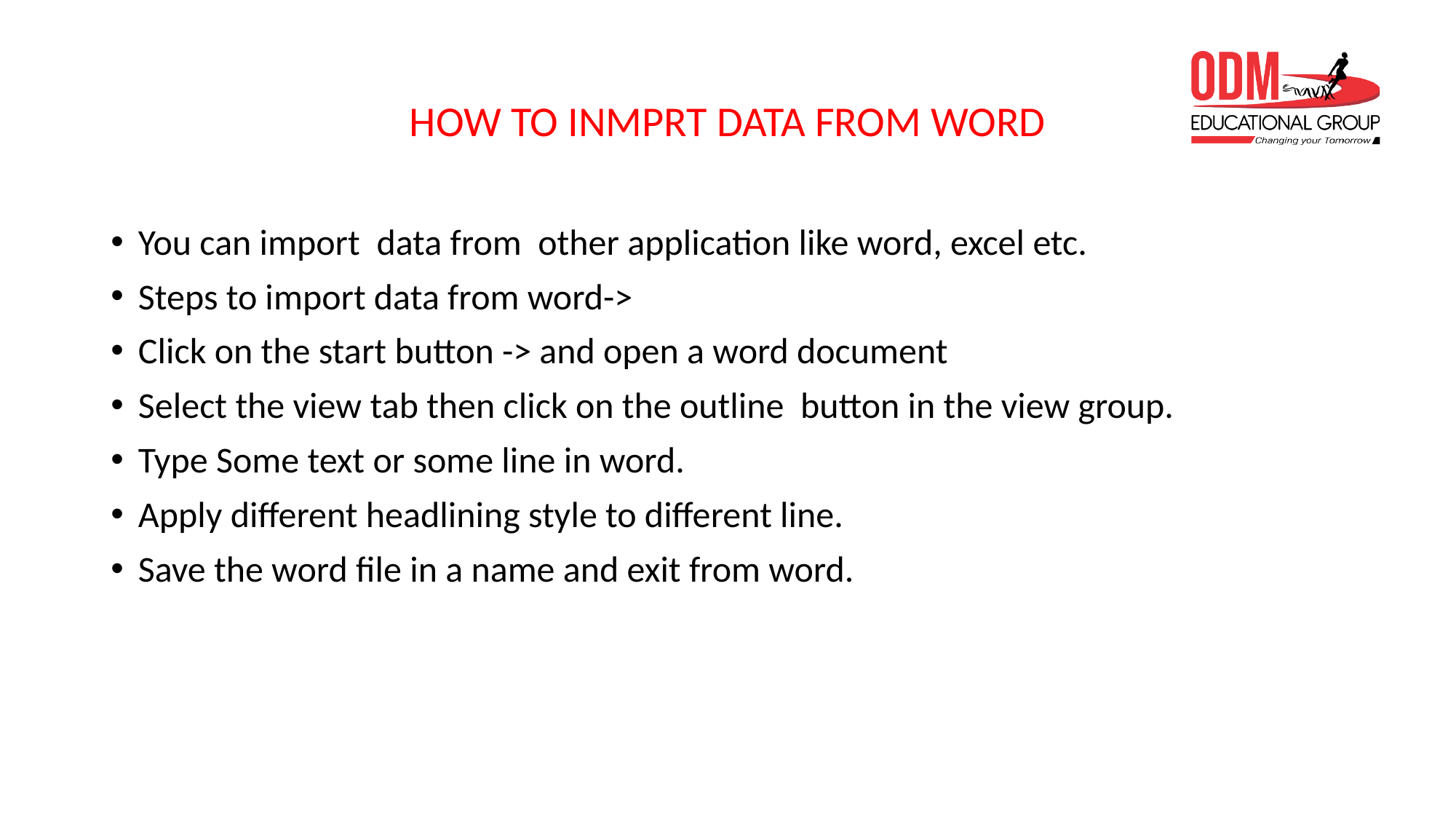

# HOW TO INMPRT DATA FROM WORD

You can import  data from  other application like word, excel etc.
Steps to import data from word->
Click on the start button -> and open a word document
Select the view tab then click on the outline  button in the view group.
Type Some text or some line in word.
Apply different headlining style to different line.
Save the word file in a name and exit from word.